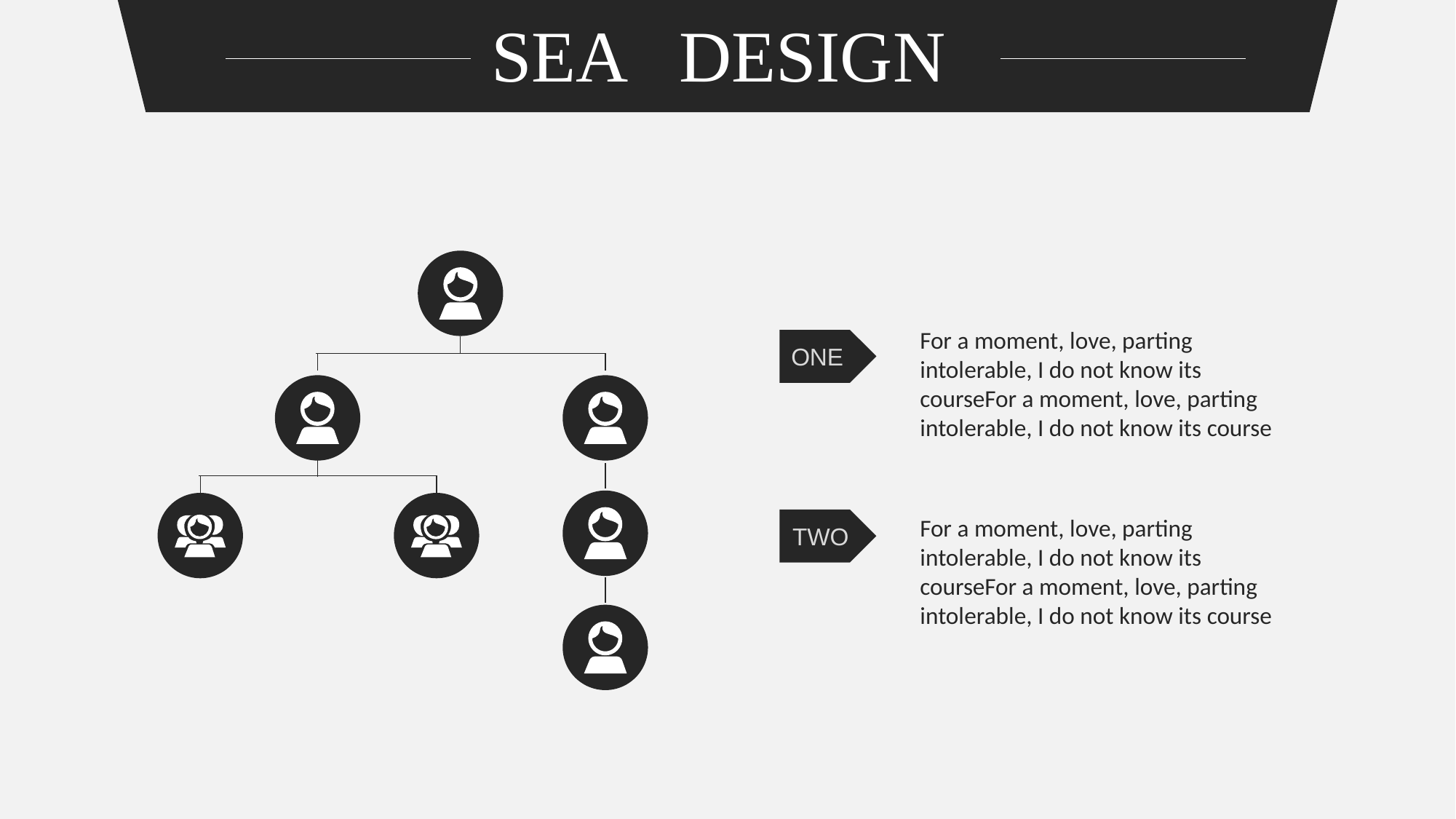

SEA   DESIGN

For a moment, love, parting intolerable, I do not know its courseFor a moment, love, parting intolerable, I do not know its course

ONE
For a moment, love, parting intolerable, I do not know its courseFor a moment, love, parting intolerable, I do not know its course

TWO